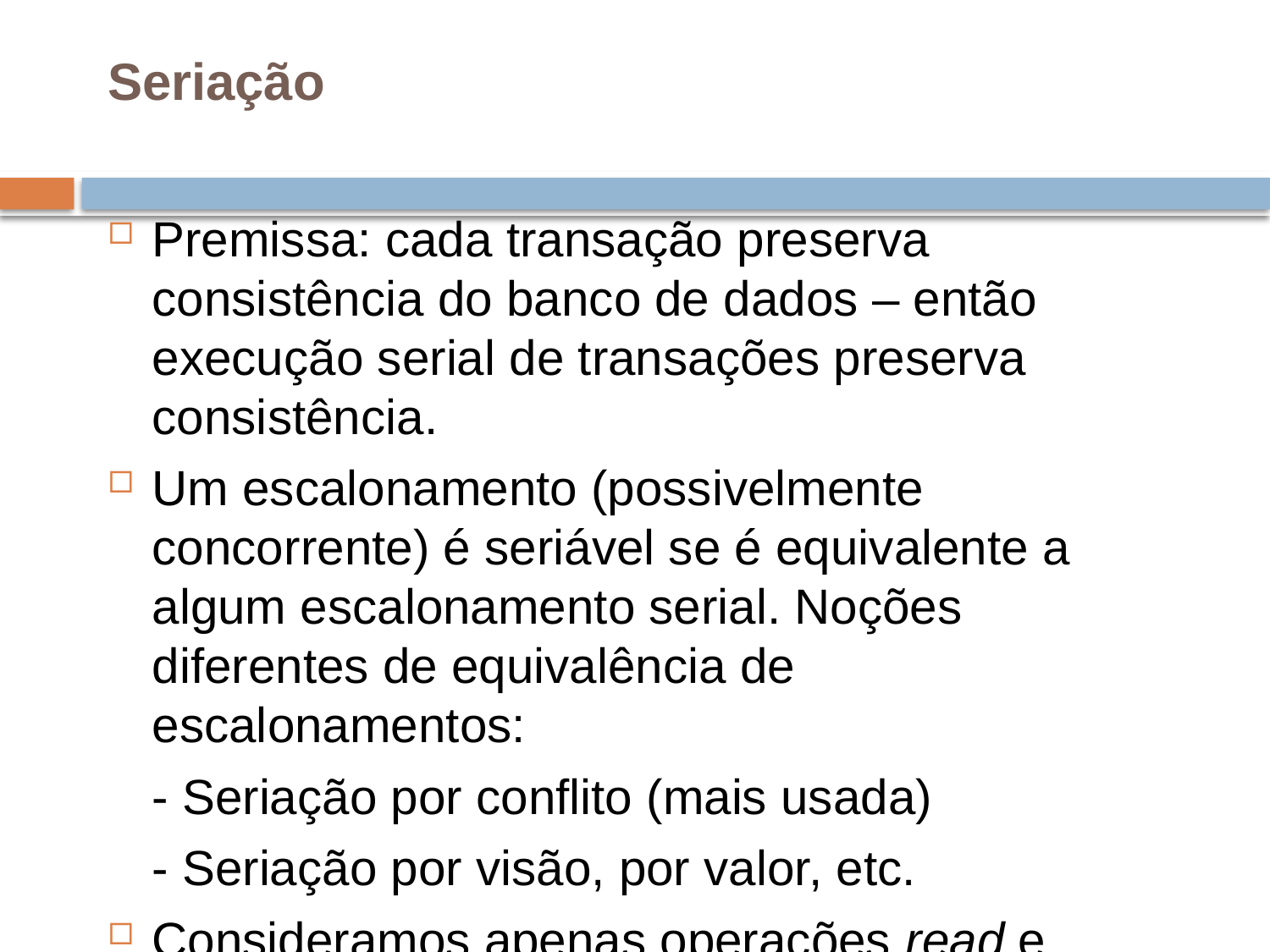

# Seriação
Premissa: cada transação preserva consistência do banco de dados – então execução serial de transações preserva consistência.
Um escalonamento (possivelmente concorrente) é seriável se é equivalente a algum escalonamento serial. Noções diferentes de equivalência de escalonamentos:
	- Seriação por conflito (mais usada)
	- Seriação por visão, por valor, etc.
Consideramos apenas operações read e write.